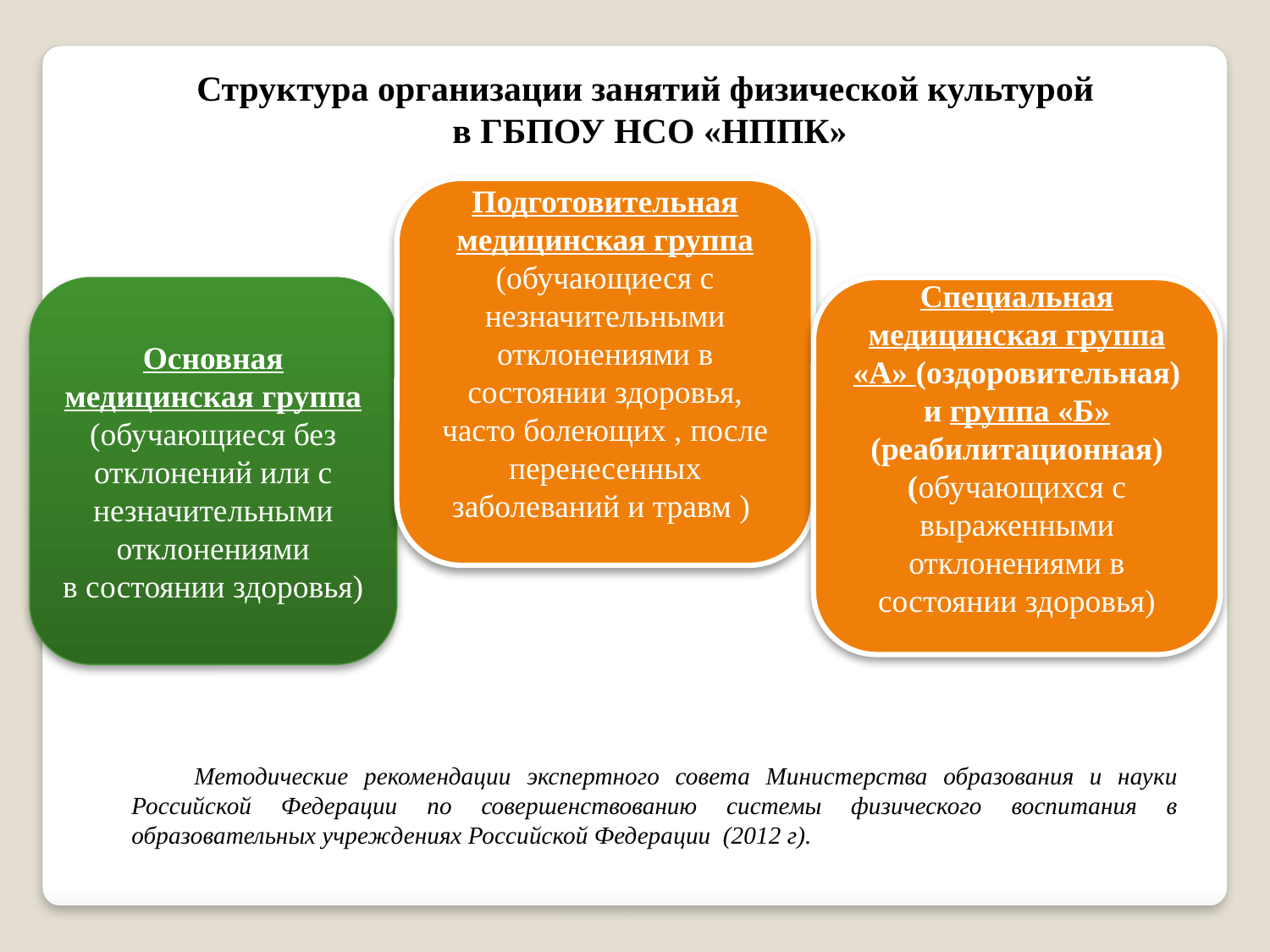

Структура организации занятий физической культурой
в ГБПОУ НСО «НППК»
Подготовительная медицинская группа
(обучающиеся с незначительными отклонениями в состоянии здоровья, часто болеющих , после перенесенных заболеваний и травм )

Основная медицинская группа
(обучающиеся без отклонений или с незначительными отклонениями в состоянии здоровья)
Специальная медицинская группа «А» (оздоровительная) и группа «Б» (реабилитационная) (обучающихся с выраженными отклонениями в состоянии здоровья)

Методические рекомендации экспертного совета Министерства образования и науки Российской Федерации по совершенствованию системы физического воспитания в образовательных учреждениях Российской Федерации  (2012 г).